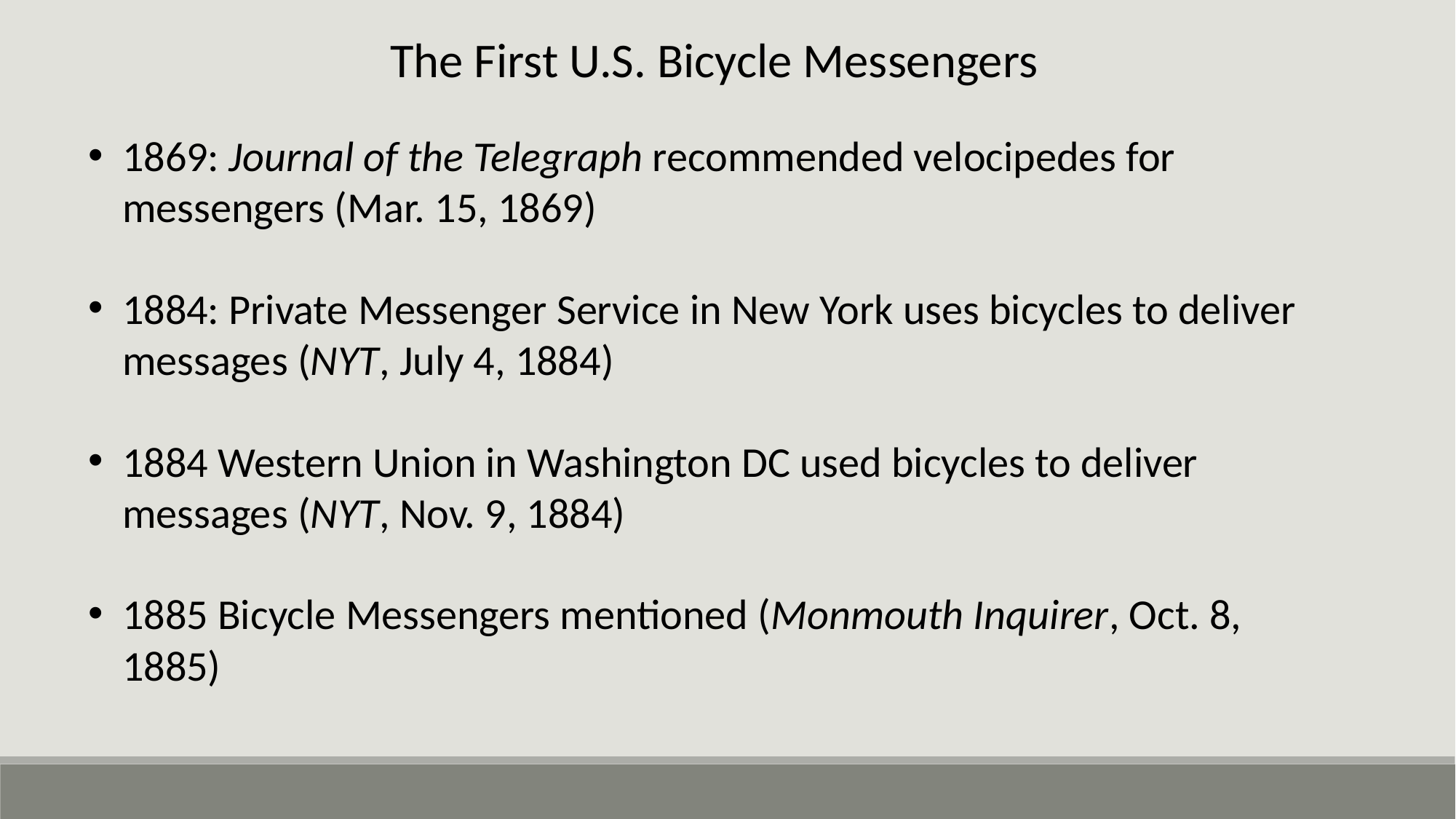

The First U.S. Bicycle Messengers
1869: Journal of the Telegraph recommended velocipedes for messengers (Mar. 15, 1869)

1884: Private Messenger Service in New York uses bicycles to deliver messages (NYT, July 4, 1884)

1884 Western Union in Washington DC used bicycles to deliver messages (NYT, Nov. 9, 1884)

1885 Bicycle Messengers mentioned (Monmouth Inquirer, Oct. 8, 1885)